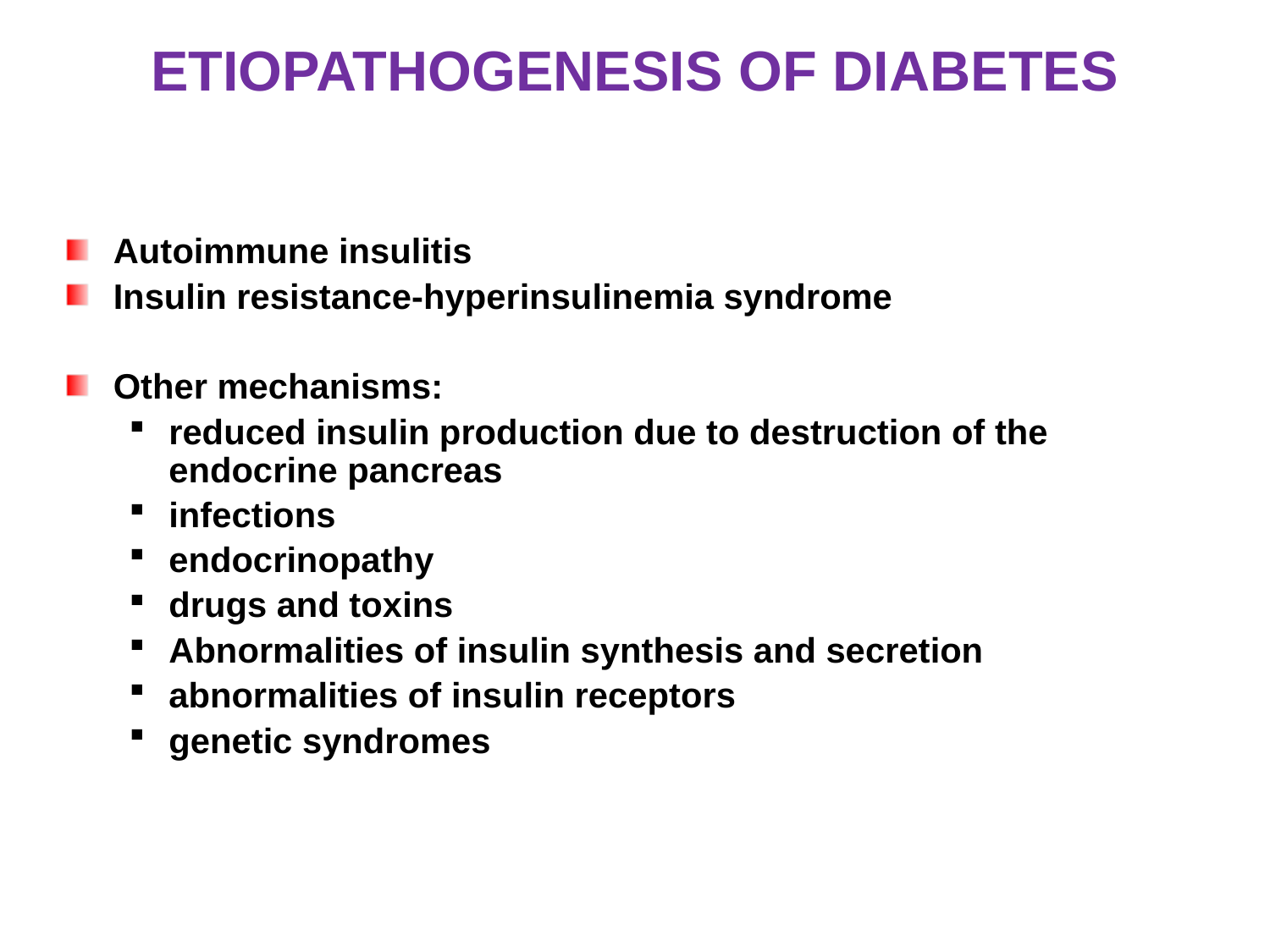

# ETIOPATHOGENESIS OF DIABETES

Autoimmune insulitis
Insulin resistance-hyperinsulinemia syndrome

Other mechanisms:
reduced insulin production due to destruction of the endocrine pancreas
infections
endocrinopathy
drugs and toxins
Abnormalities of insulin synthesis and secretion
abnormalities of insulin receptors
genetic syndromes